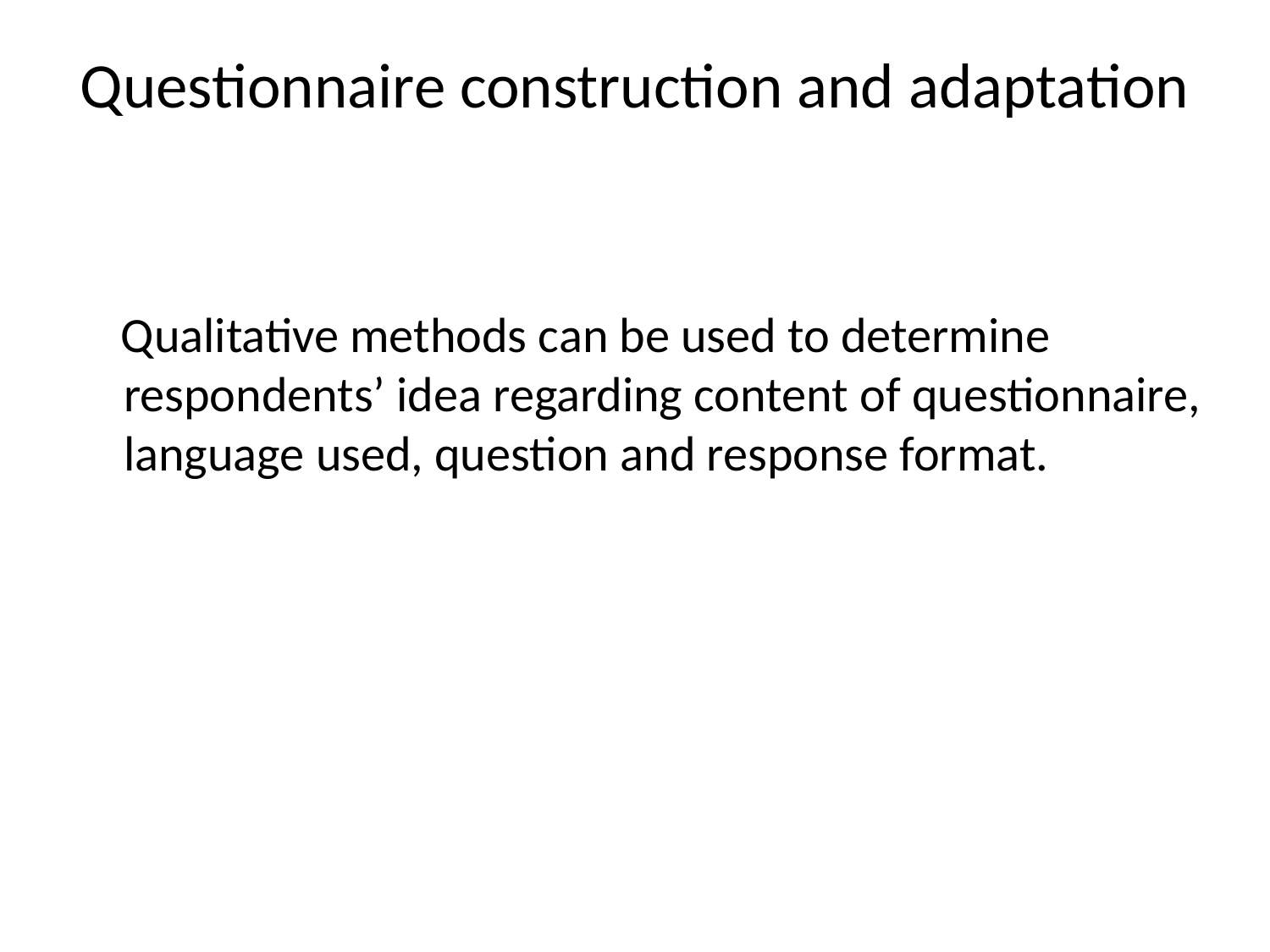

# Questionnaire construction and adaptation

    Qualitative methods can be used to determine respondents’ idea regarding content of questionnaire, language used, question and response format.